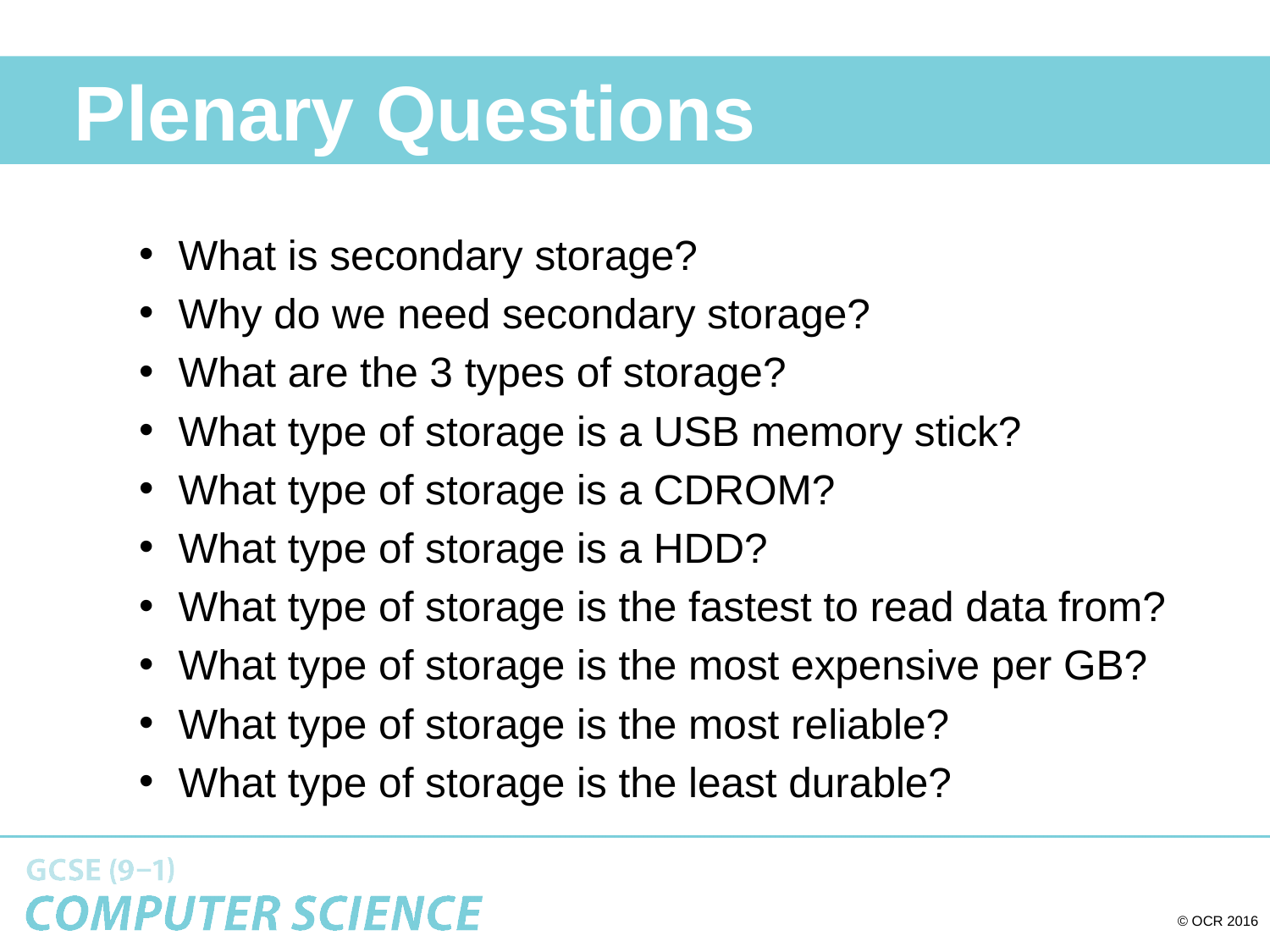

# Plenary Questions
What is secondary storage?
Why do we need secondary storage?
What are the 3 types of storage?
What type of storage is a USB memory stick?
What type of storage is a CDROM?
What type of storage is a HDD?
What type of storage is the fastest to read data from?
What type of storage is the most expensive per GB?
What type of storage is the most reliable?
What type of storage is the least durable?